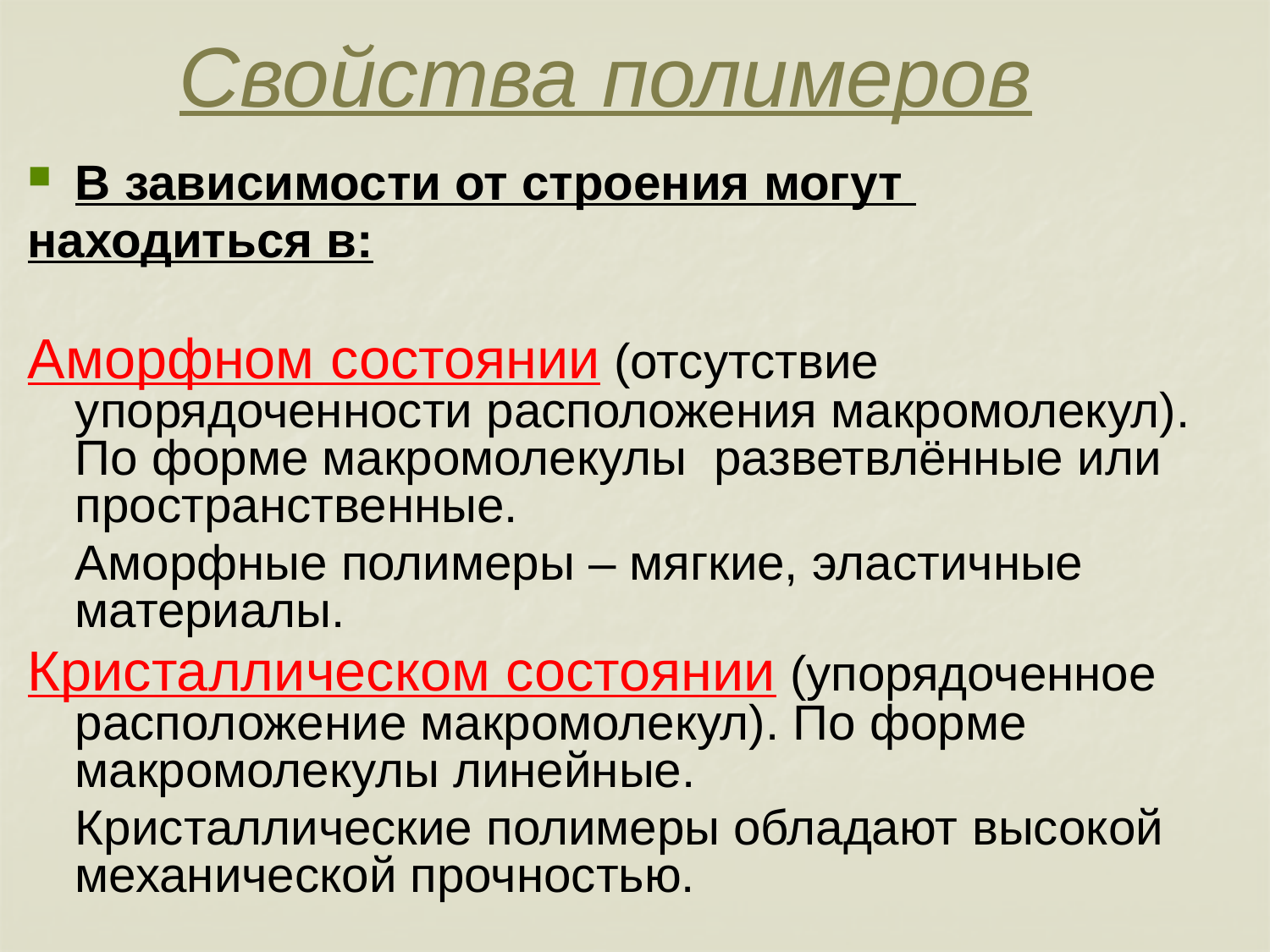

# Свойства полимеров
В зависимости от строения могут
находиться в:

Аморфном состоянии (отсутствие упорядоченности расположения макромолекул). По форме макромолекулы  разветвлённые или пространственные.
	Аморфные полимеры – мягкие, эластичные материалы.
Кристаллическом состоянии (упорядоченное расположение макромолекул). По форме макромолекулы линейные.
	Кристаллические полимеры обладают высокой механической прочностью.